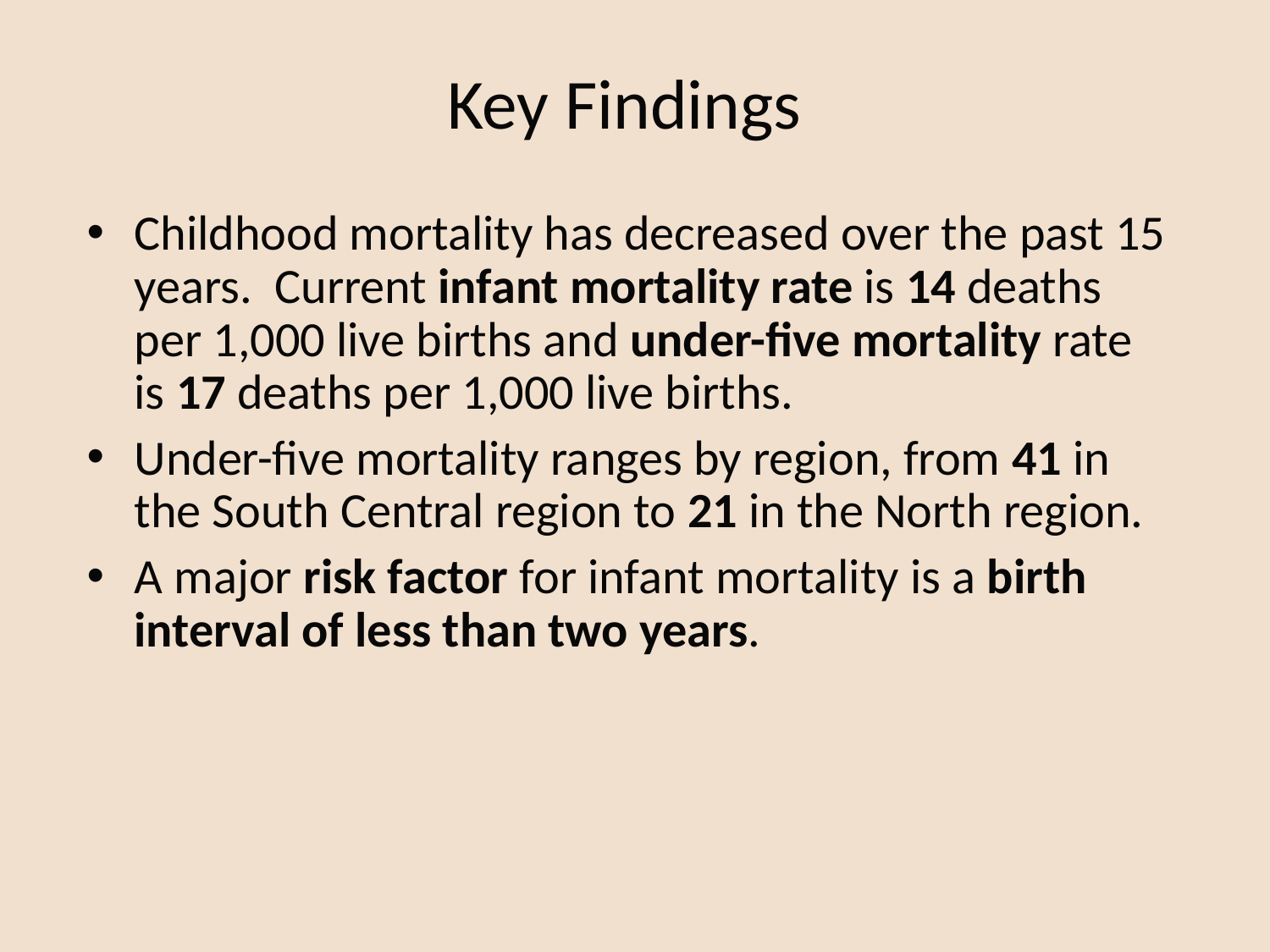

# Key Findings
Childhood mortality has decreased over the past 15 years.  Current infant mortality rate is 14 deaths per 1,000 live births and under-five mortality rate is 17 deaths per 1,000 live births.
Under-five mortality ranges by region, from 41 in the South Central region to 21 in the North region.
A major risk factor for infant mortality is a birth interval of less than two years.